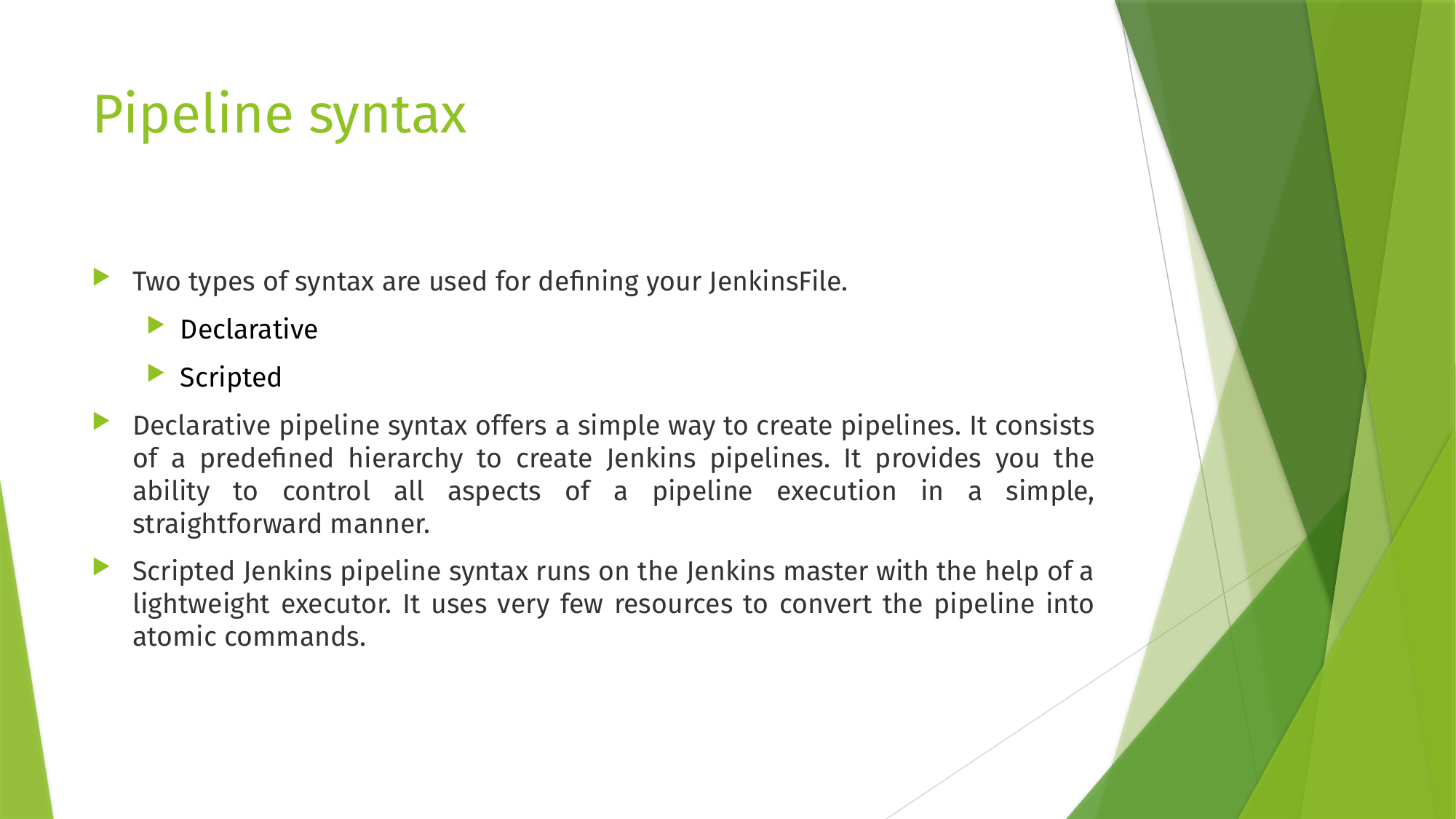

# Pipeline syntax
Two types of syntax are used for defining your JenkinsFile.
Declarative
Scripted
Declarative pipeline syntax offers a simple way to create pipelines. It consists of a predefined hierarchy to create Jenkins pipelines. It provides you the ability to control all aspects of a pipeline execution in a simple, straightforward manner.
Scripted Jenkins pipeline syntax runs on the Jenkins master with the help of a lightweight executor. It uses very few resources to convert the pipeline into atomic commands.